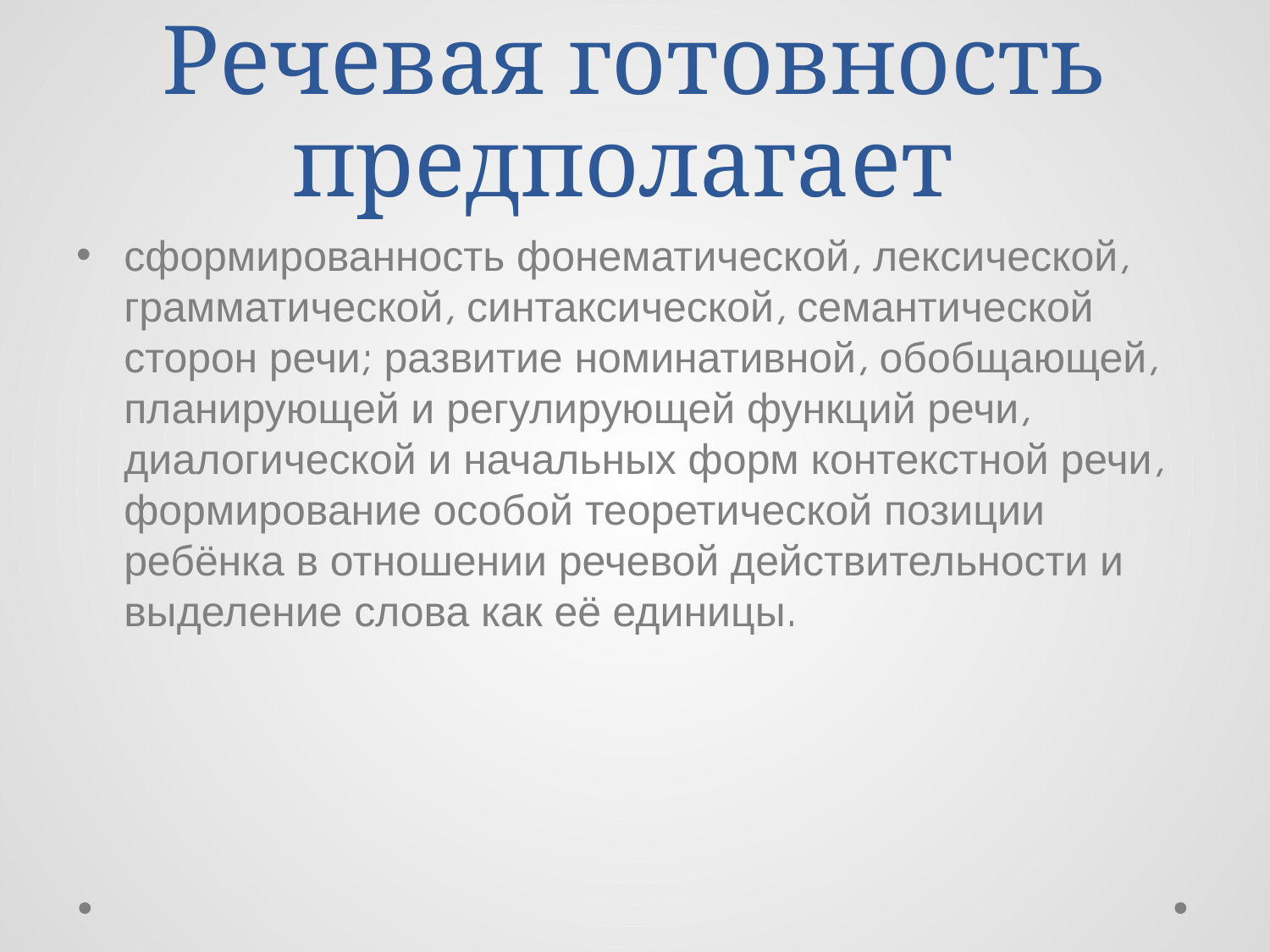

# Речевая готовность предполагает
сформированность фонематической, лексической, грамматической, синтаксической, семантической сторон речи; развитие номинативной, обобщающей, планирующей и регулирующей функций речи, диалогической и начальных форм контекстной речи, формирование особой теоретической позиции ребёнка в отношении речевой действительности и выделение слова как её единицы.